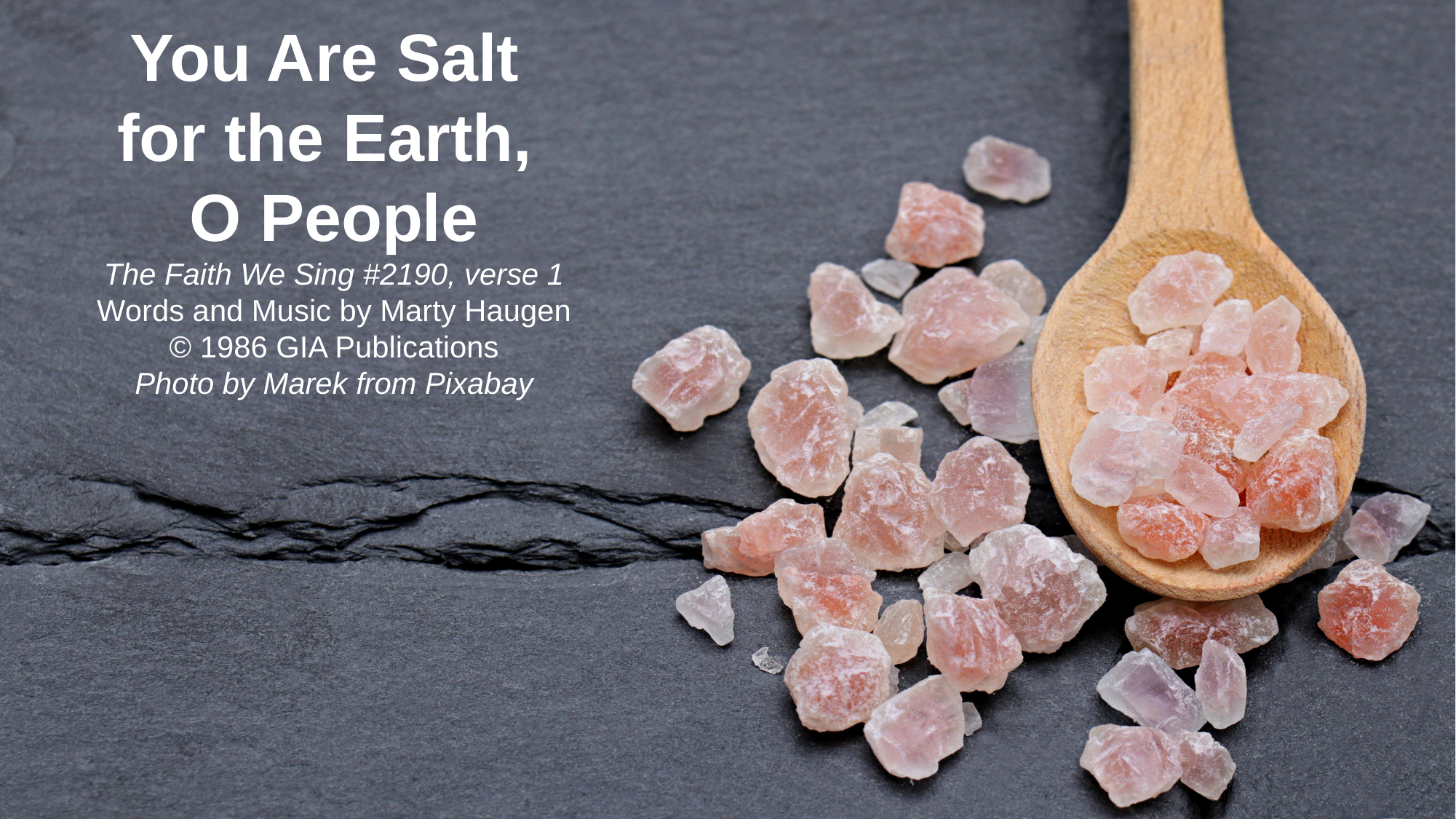

You Are Salt
for the Earth,
O People
The Faith We Sing #2190, verse 1
Words and Music by Marty Haugen
© 1986 GIA Publications
Photo by Marek from Pixabay